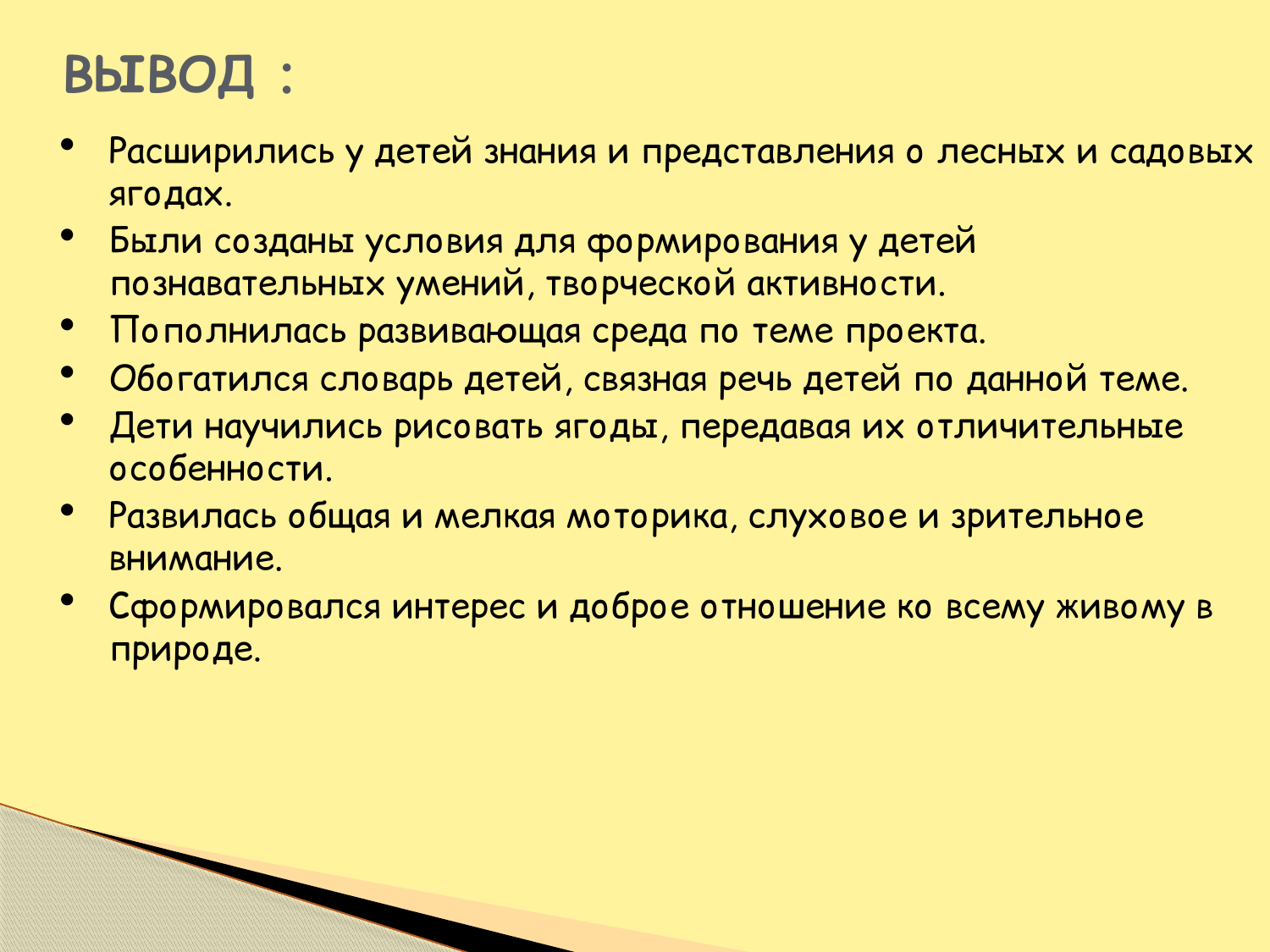

ВЫВОД :
Расширились у детей знания и представления о лесных и садовых ягодах.
Были созданы условия для формирования у детей познавательных умений, творческой активности.
Пополнилась развивающая среда по теме проекта.
Обогатился словарь детей, связная речь детей по данной теме.
Дети научились рисовать ягоды, передавая их отличительные особенности.
Развилась общая и мелкая моторика, слуховое и зрительное внимание.
Сформировался интерес и доброе отношение ко всему живому в природе.